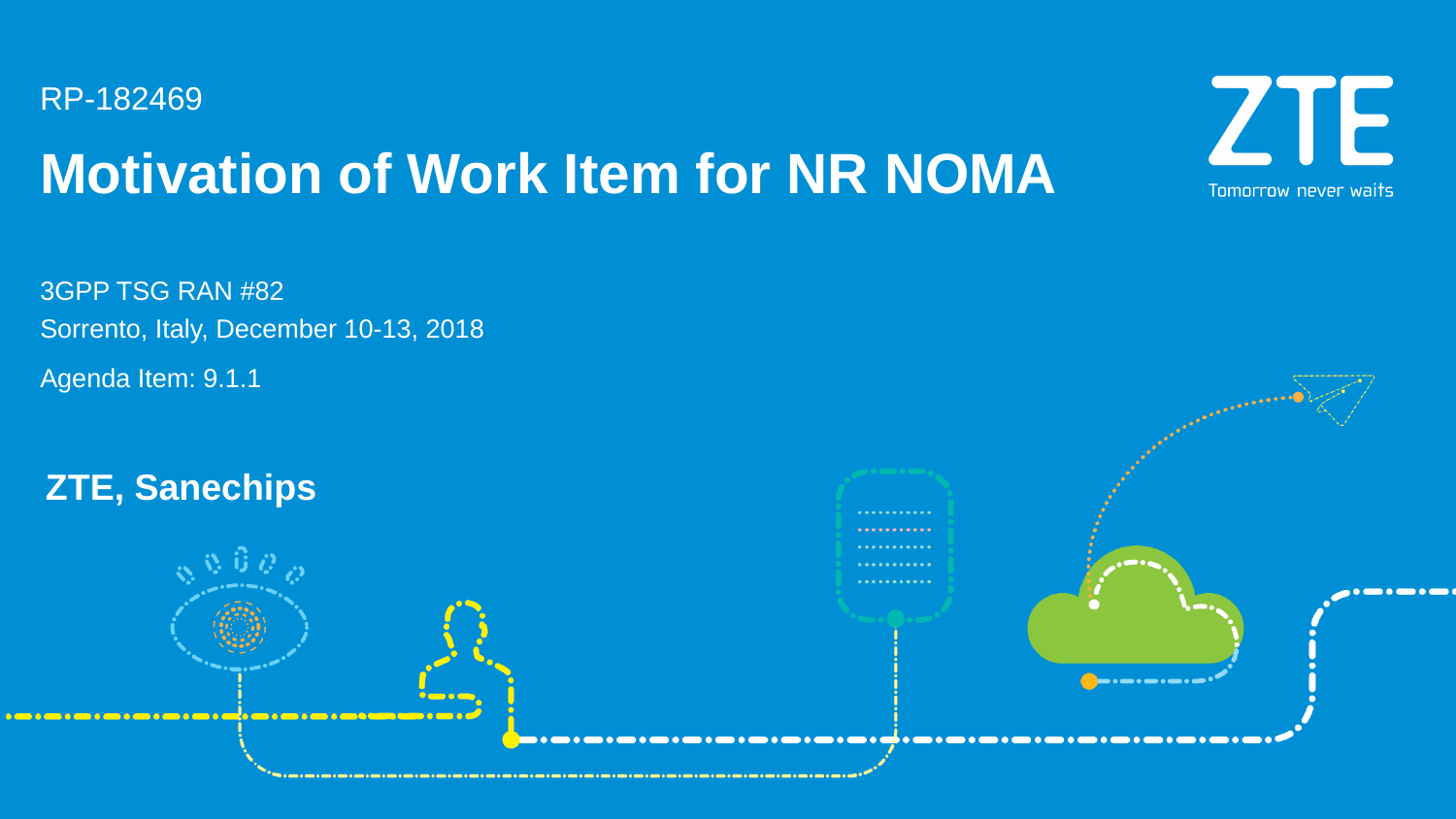

RP-182469
# Motivation of Work Item for NR NOMA
3GPP TSG RAN #82
Sorrento, Italy, December 10-13, 2018
Agenda Item: 9.1.1
ZTE, Sanechips